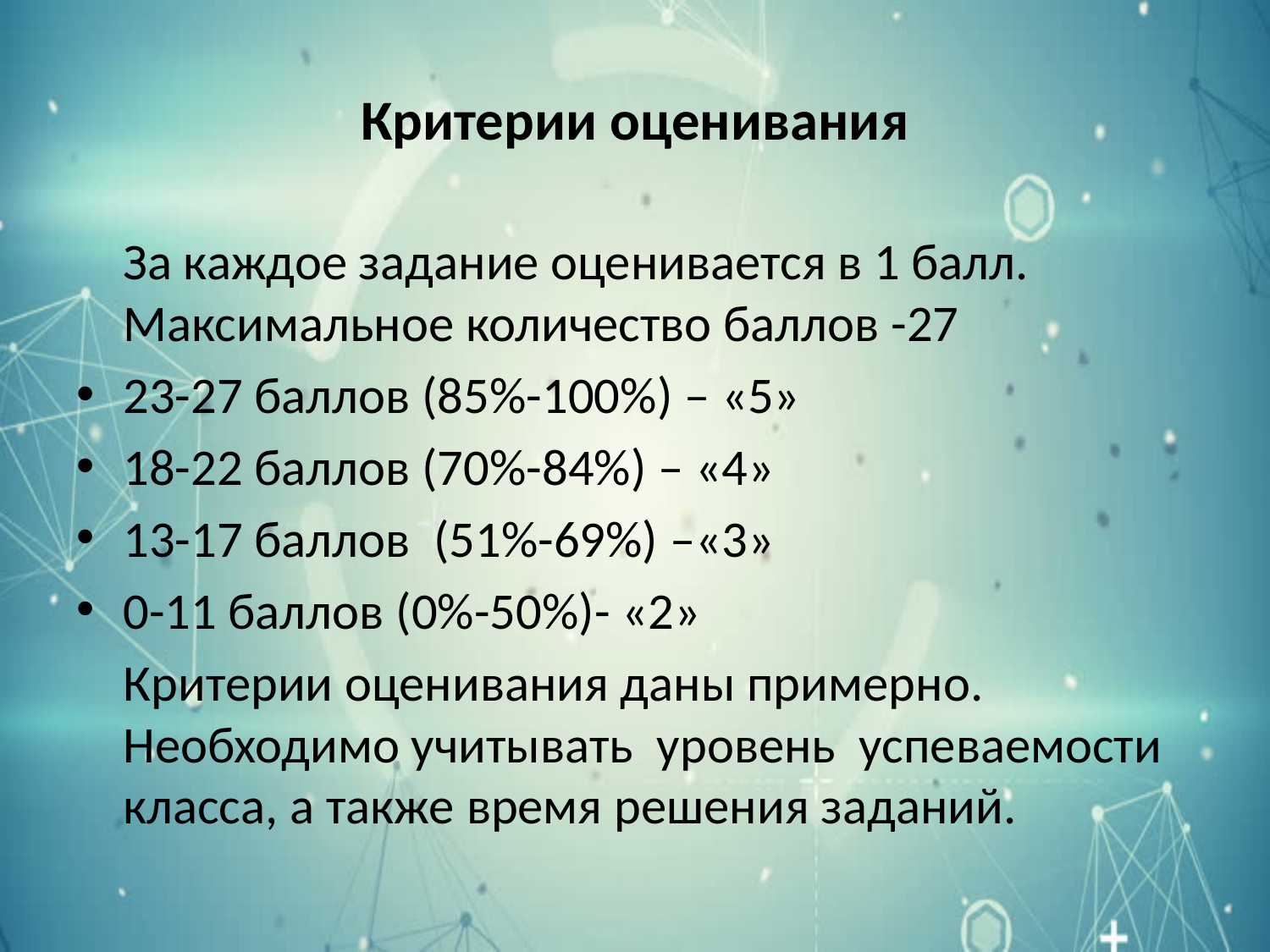

# Критерии оценивания
За каждое задание оценивается в 1 балл. Максимальное количество баллов -27
23-27 баллов (85%-100%) – «5»
18-22 баллов (70%-84%) – «4»
13-17 баллов  (51%-69%) –«3»
0-11 баллов (0%-50%)- «2»
Критерии оценивания даны примерно. Необходимо учитывать  уровень  успеваемости класса, а также время решения заданий.